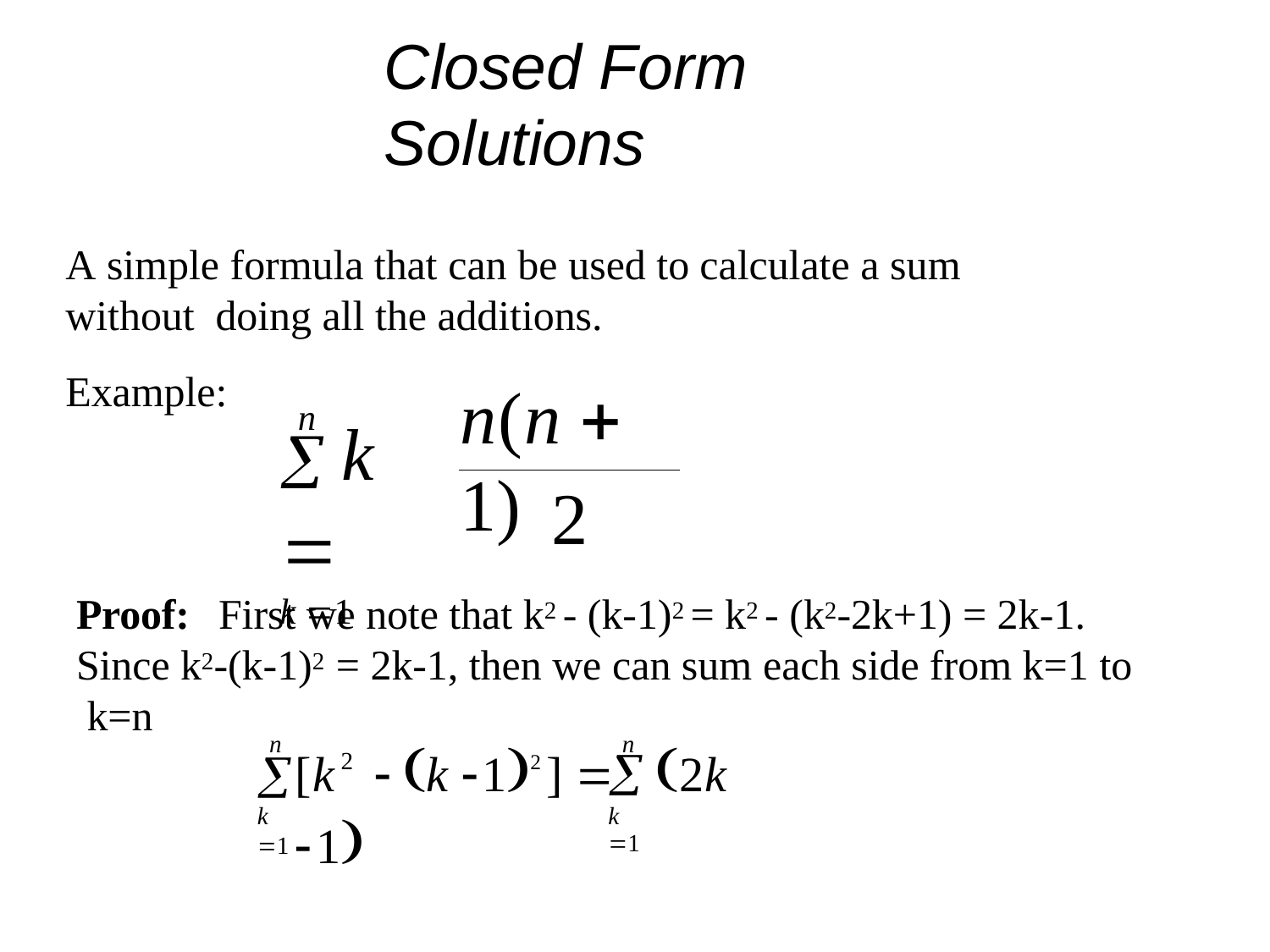

# Closed Form Solutions
A simple formula that can be used to calculate a sum without  doing all the additions.
Example:
n(n + 1)
n
∑ k =
k =1
2

Proof:	First we note that k2 - (k-1)2 = k2 - (k2-2k+1) = 2k-1.  Since k2-(k-1)2 = 2k-1, then we can sum each side from k=1 to  k=n
n	n
[k	− (k −1)2 ] =	(2k −1)
2
∑
∑
k =1
k =1